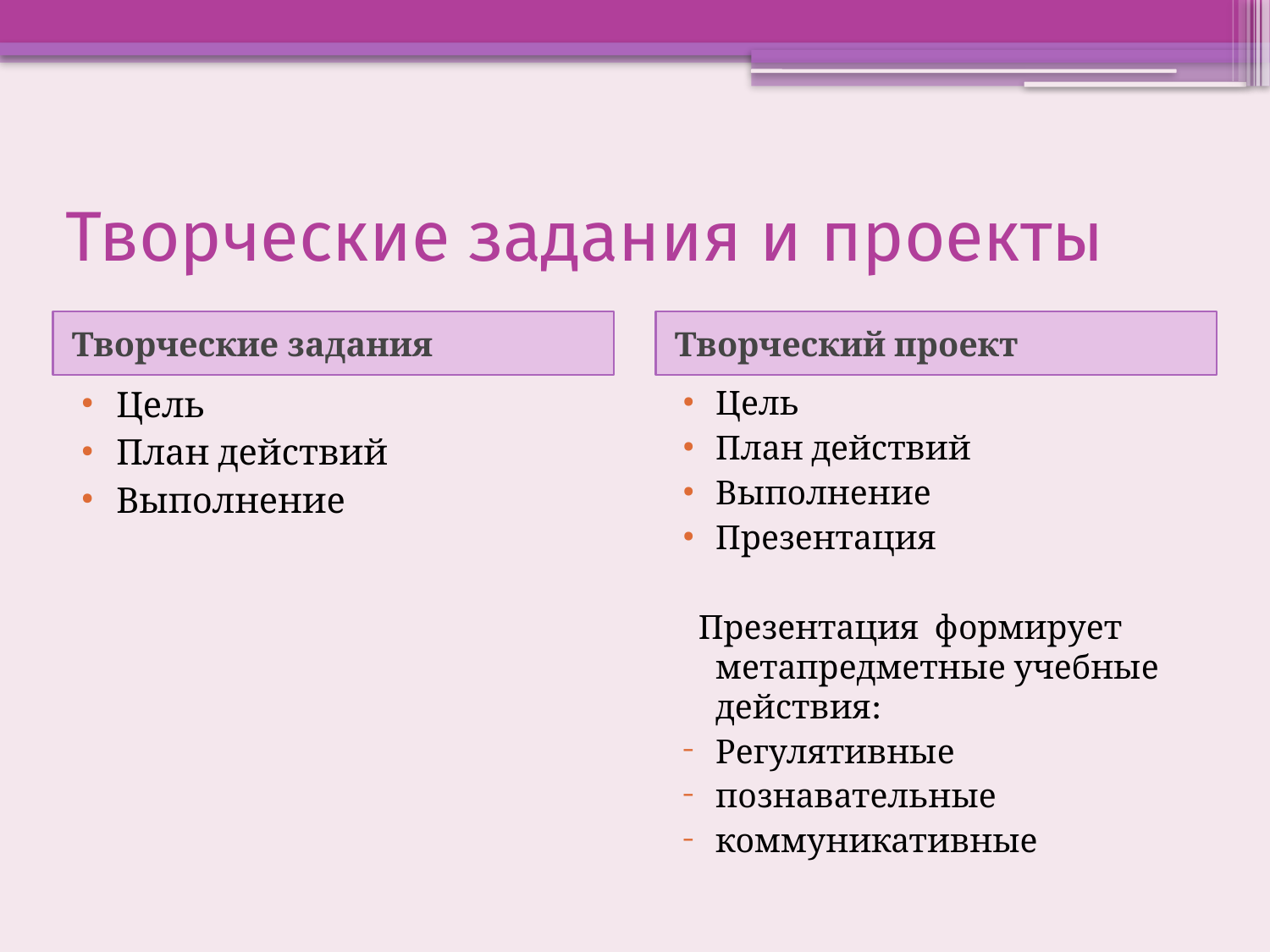

# Творческие задания и проекты
Творческие задания
Творческий проект
Цель
План действий
Выполнение

Цель
План действий
Выполнение
Презентация

  Презентация  формирует метапредметные учебные действия:
Регулятивные
познавательные
коммуникативные